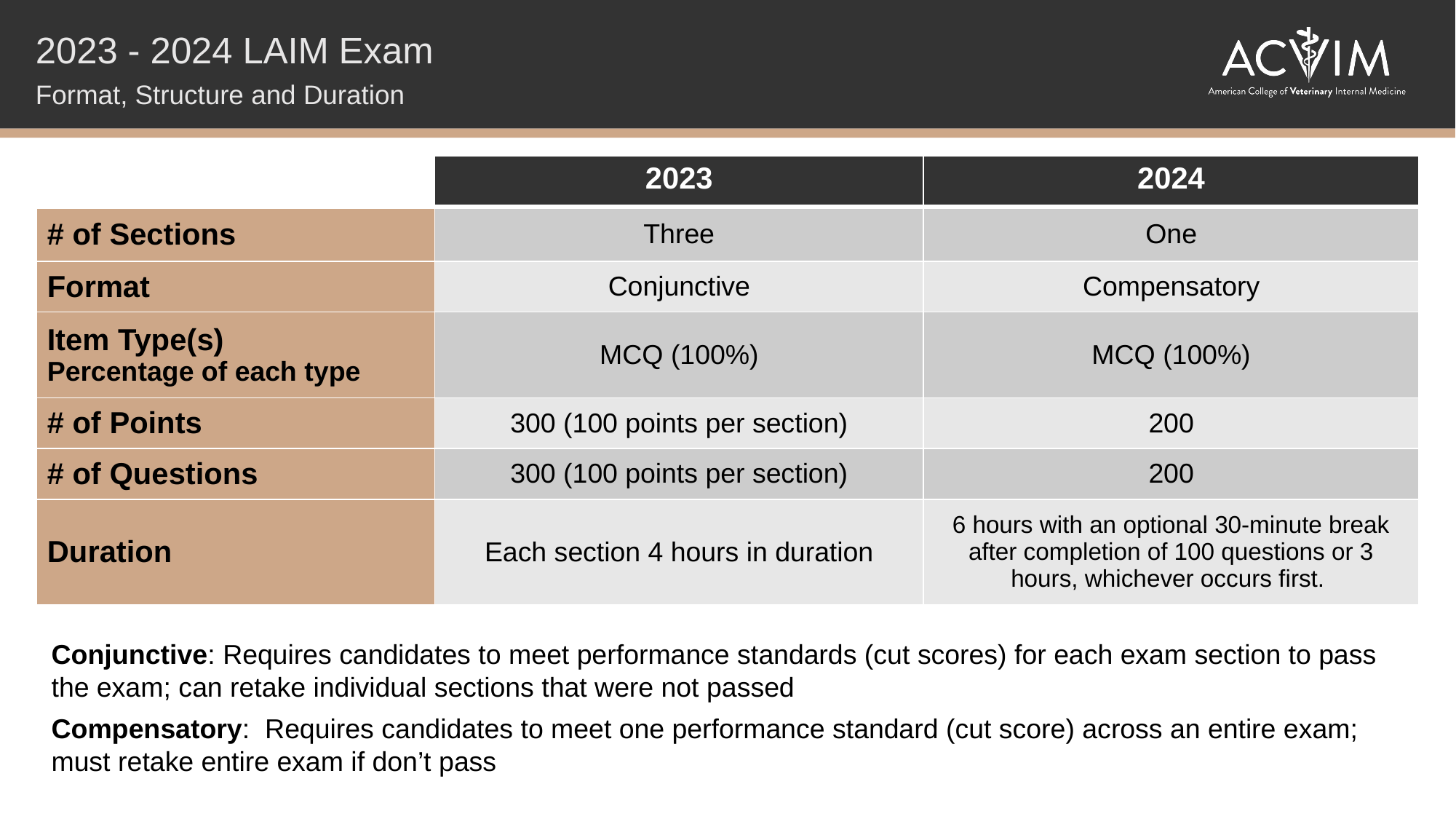

2023 - 2024 LAIM Exam
Format, Structure and Duration
|  | 2023 | 2024 |
| --- | --- | --- |
| # of Sections | Three | One |
| Format | Conjunctive | Compensatory |
| Item Type(s) Percentage of each type | MCQ (100%) | MCQ (100%) |
| # of Points | 300 (100 points per section) | 200 |
| # of Questions | 300 (100 points per section) | 200 |
| Duration | Each section 4 hours in duration | 6 hours with an optional 30-minute break after completion of 100 questions or 3 hours, whichever occurs first. |

Conjunctive: Requires candidates to meet performance standards (cut scores) for each exam section to pass the exam; can retake individual sections that were not passed
Compensatory:  Requires candidates to meet one performance standard (cut score) across an entire exam; must retake entire exam if don’t pass